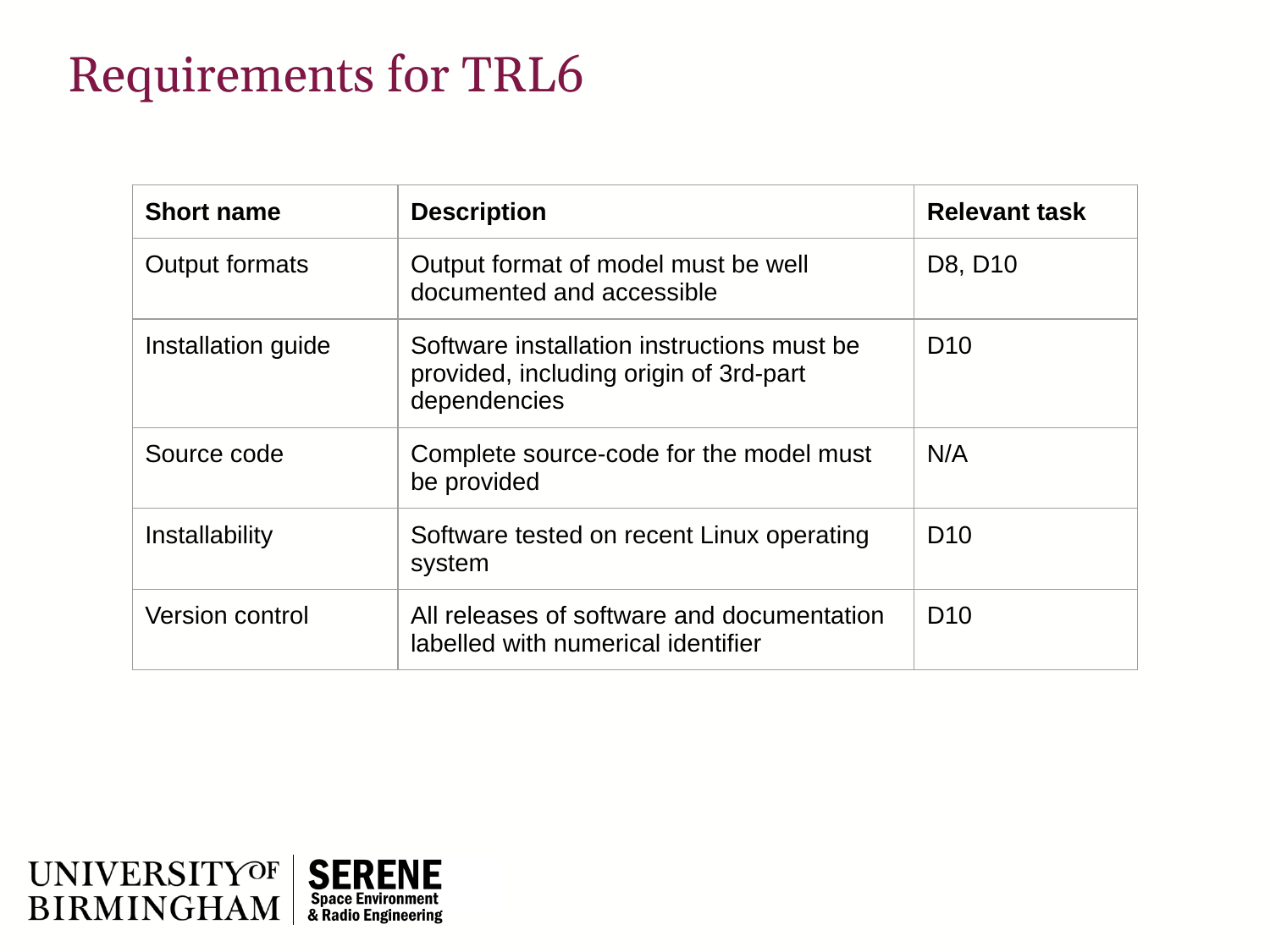

# Requirements for TRL6
| Short name | Description | Relevant task |
| --- | --- | --- |
| Output formats | Output format of model must be well documented and accessible | D8, D10 |
| Installation guide | Software installation instructions must be provided, including origin of 3rd-part dependencies | D10 |
| Source code | Complete source-code for the model must be provided | N/A |
| Installability | Software tested on recent Linux operating system | D10 |
| Version control | All releases of software and documentation labelled with numerical identifier | D10 |